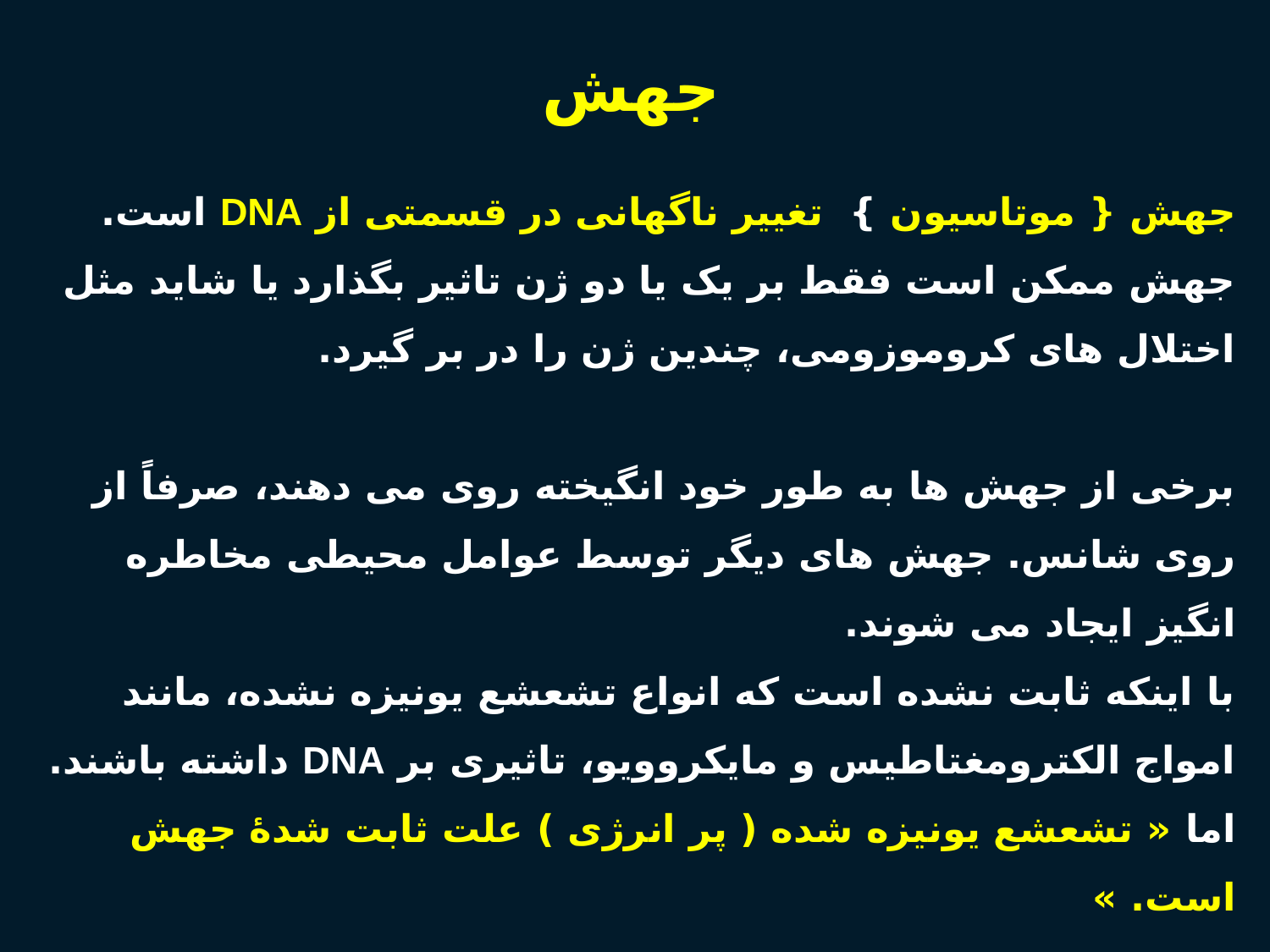

# جهش
جهش { موتاسیون }  تغییر ناگهانی در قسمتی از DNA است. جهش ممکن است فقط بر یک یا دو ژن تاثیر بگذارد یا شاید مثل اختلال های کروموزومی، چندین ژن را در بر گیرد.

برخی از جهش ها به طور خود انگیخته روی می دهند، صرفاً از روی شانس. جهش های دیگر توسط عوامل محیطی مخاطره انگیز ایجاد می شوند.
با اینکه ثابت نشده است که انواع تشعشع یونیزه نشده، مانند امواج الکترومغتاطیس و مایکروویو، تاثیری بر DNA داشته باشند. اما « تشعشع یونیزه شده ( پر انرژی ) علت ثابت شدۀ جهش است. »
15